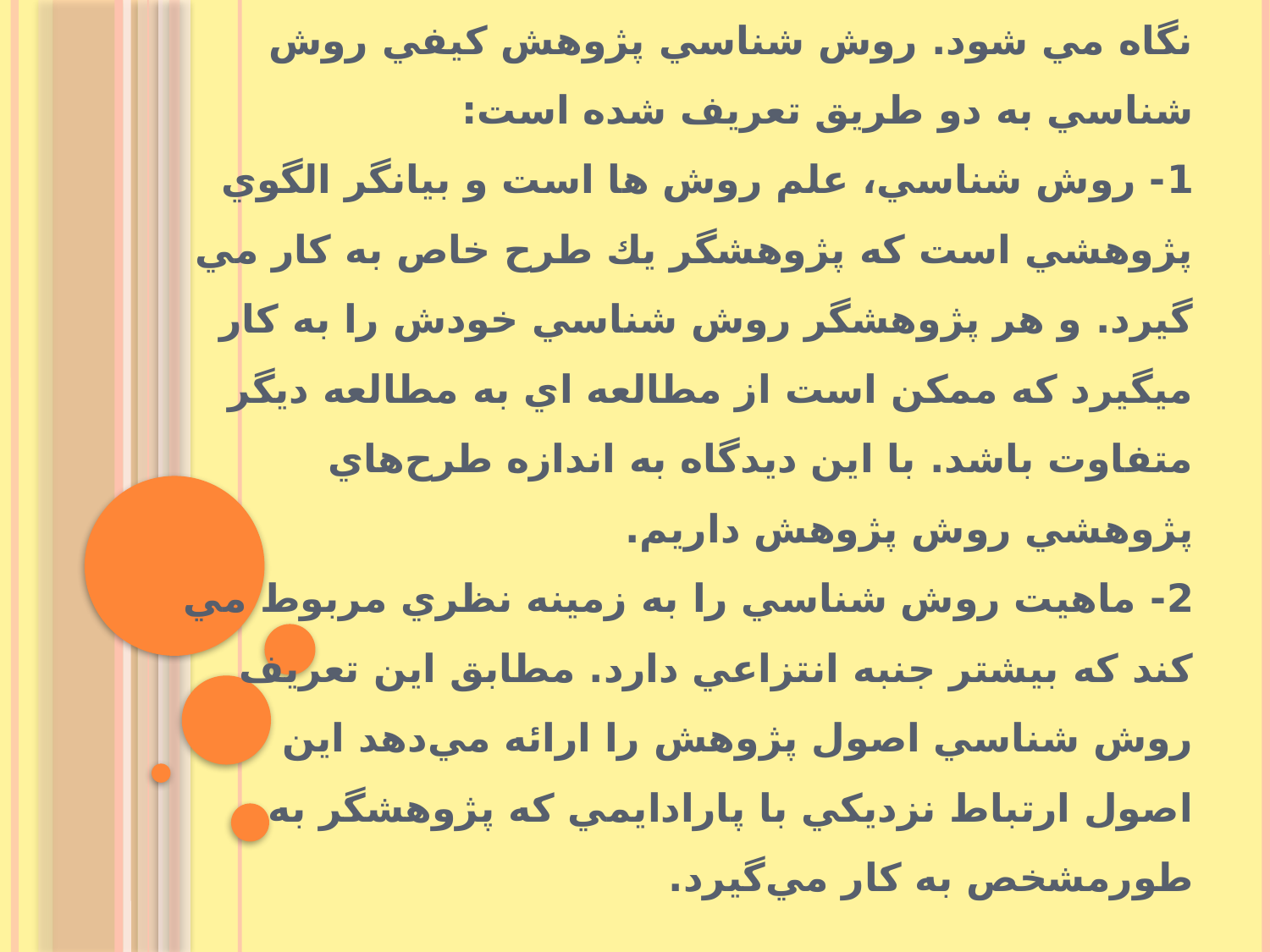

# 3. تبيين پاراديم انتقادي از ماهيت علم دررويكرد انتقادي، از يك ديدگاه ما بين ديدگاه پوزيتيويسم و علوم اجتماعي تفسيري به ماهيت علم نگاه مي شود. روش شناسي پژوهش كيفي روش شناسي به دو طريق تعريف شده است: 1- روش شناسي، علم روش ها است و بيانگر الگوي پژوهشي است كه پژوهشگر يك طرح خاص به كار مي گيرد. و هر پژوهشگر روش شناسي خودش را به كار ميگيرد كه ممكن است از مطالعه اي به مطالعه ديگر متفاوت باشد. با اين ديدگاه به اندازه طرح‌هاي پژوهشي روش پژوهش داريم. 2- ماهيت روش شناسي را به زمينه نظري مربوط مي كند كه بيشتر جنبه انتزاعي دارد. مطابق اين تعريف روش شناسي اصول پژوهش را ارائه مي‌دهد اين اصول ارتباط نزديكي با پارادايمي كه پژوهشگر به طورمشخص به كار مي‌گيرد.